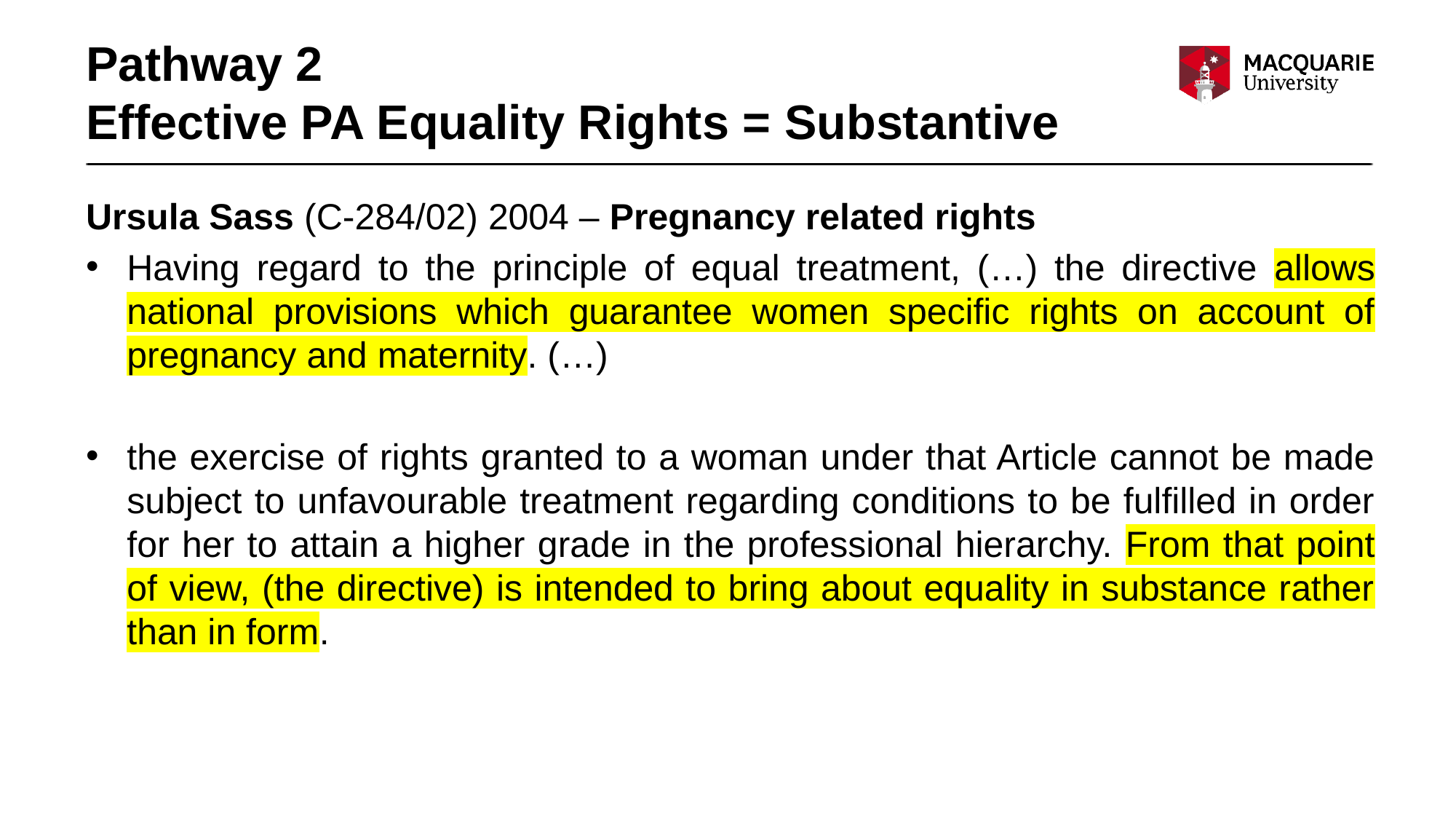

# Pathway 2 Effective PA Equality Rights = Substantive
Ursula Sass (C-284/02) 2004 – Pregnancy related rights
Having regard to the principle of equal treatment, (…) the directive allows national provisions which guarantee women specific rights on account of pregnancy and maternity. (…)

the exercise of rights granted to a woman under that Article cannot be made subject to unfavourable treatment regarding conditions to be fulfilled in order for her to attain a higher grade in the professional hierarchy. From that point of view, (the directive) is intended to bring about equality in substance rather than in form.